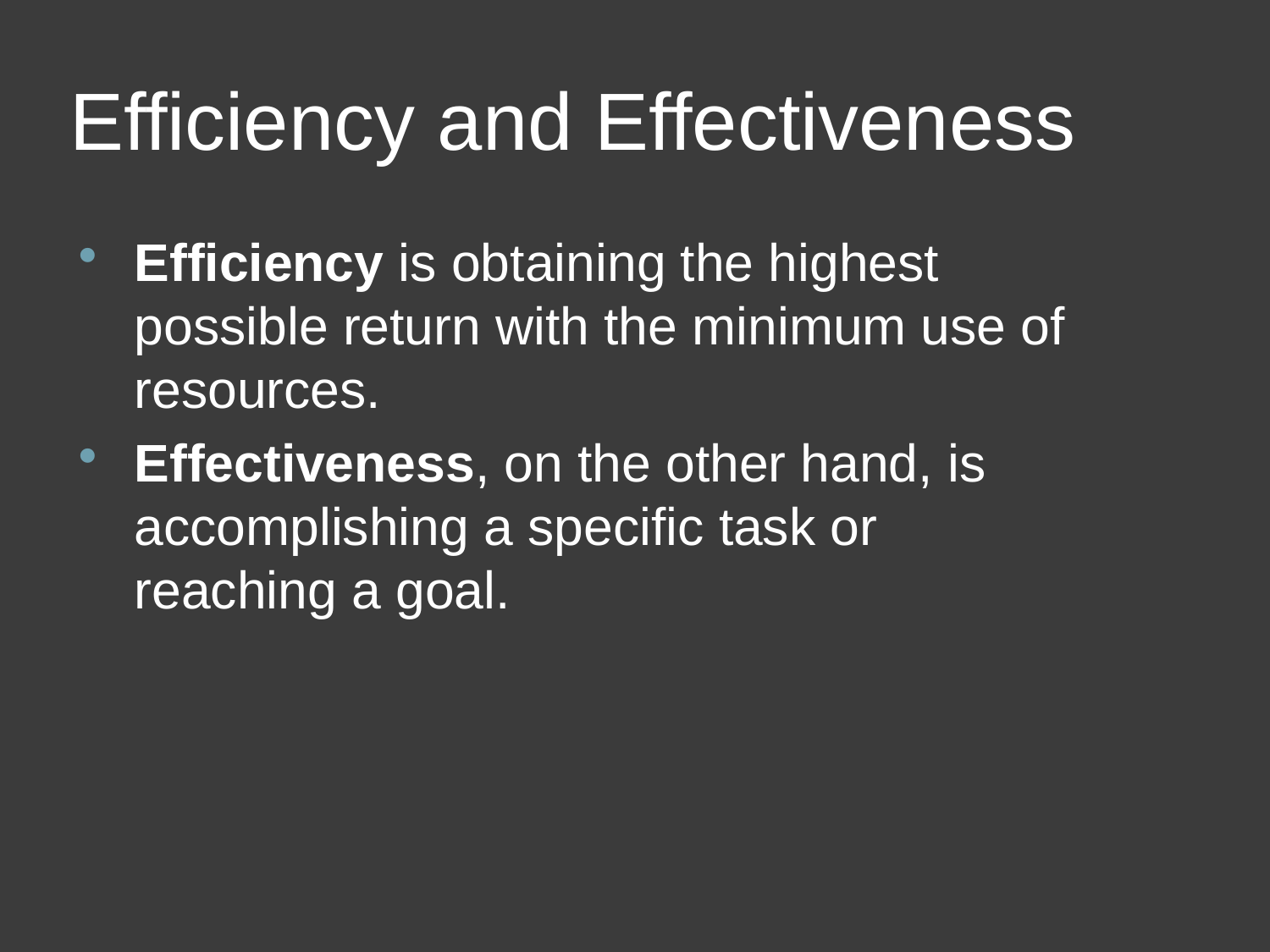

# Efficiency and Effectiveness
Efficiency is obtaining the highest possible return with the minimum use of resources.
Effectiveness, on the other hand, is accomplishing a specific task or reaching a goal.